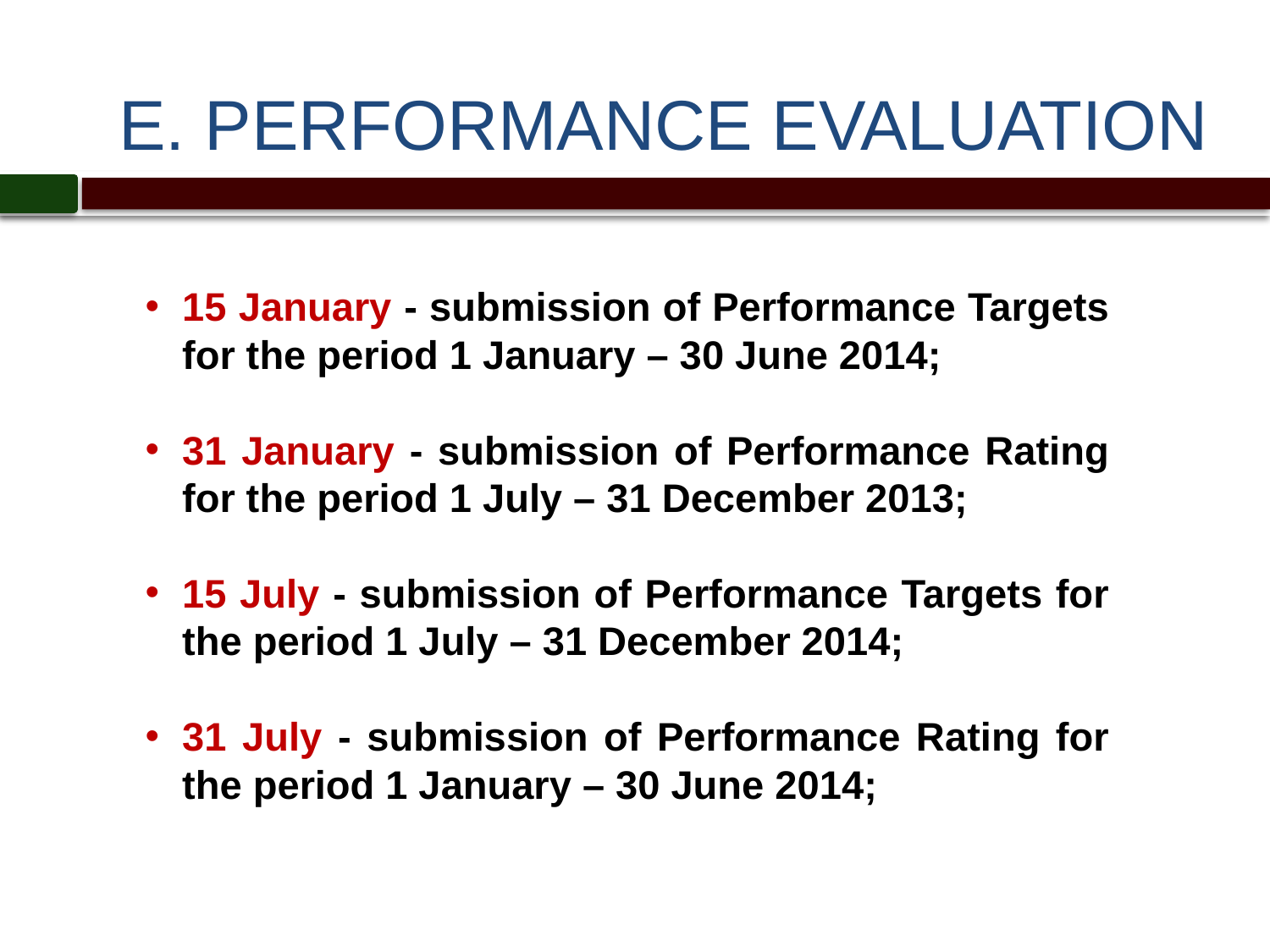

# PERFORMACE TARGETS & PERFORMANCE RATING
E. PERFORMANCE EVALUATION

15 January - submission of Performance Targets for the period 1 January – 30 June 2014;

31 January - submission of Performance Rating for the period 1 July – 31 December 2013;

15 July - submission of Performance Targets for the period 1 July – 31 December 2014;

31 July - submission of Performance Rating for the period 1 January – 30 June 2014;